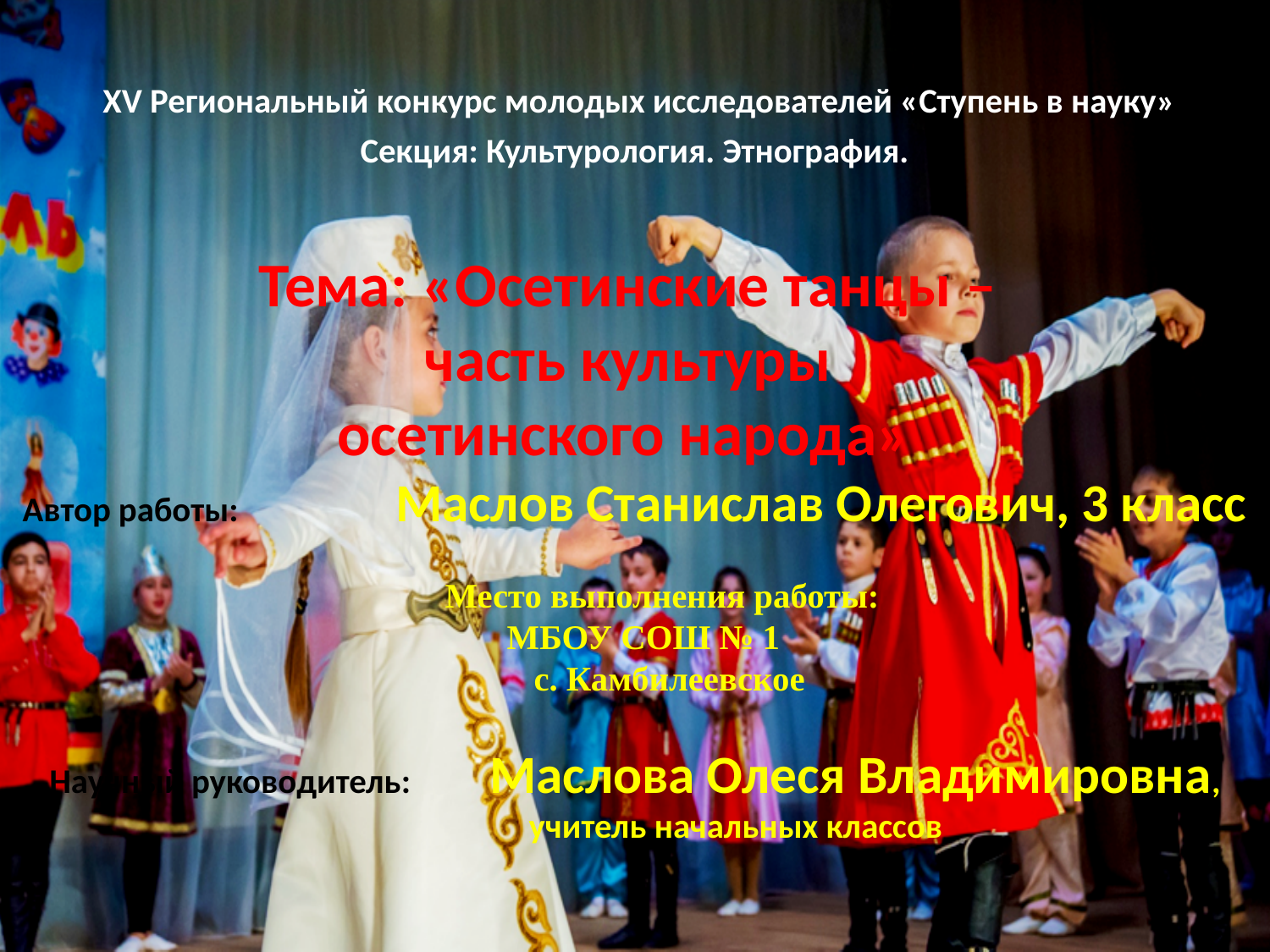

# ХV Региональный конкурс молодых исследователей «Ступень в науку»  Секция: Культурология. Этнография. Тема: «Осетинские танцы – часть культуры осетинского народа»   Автор работы:                    Маслов Станислав Олегович, 3 класс   Место выполнения работы: МБОУ СОШ № 1 с. Камбилеевское   Научный руководитель:          Маслова Олеся Владимировна, учитель начальных классов